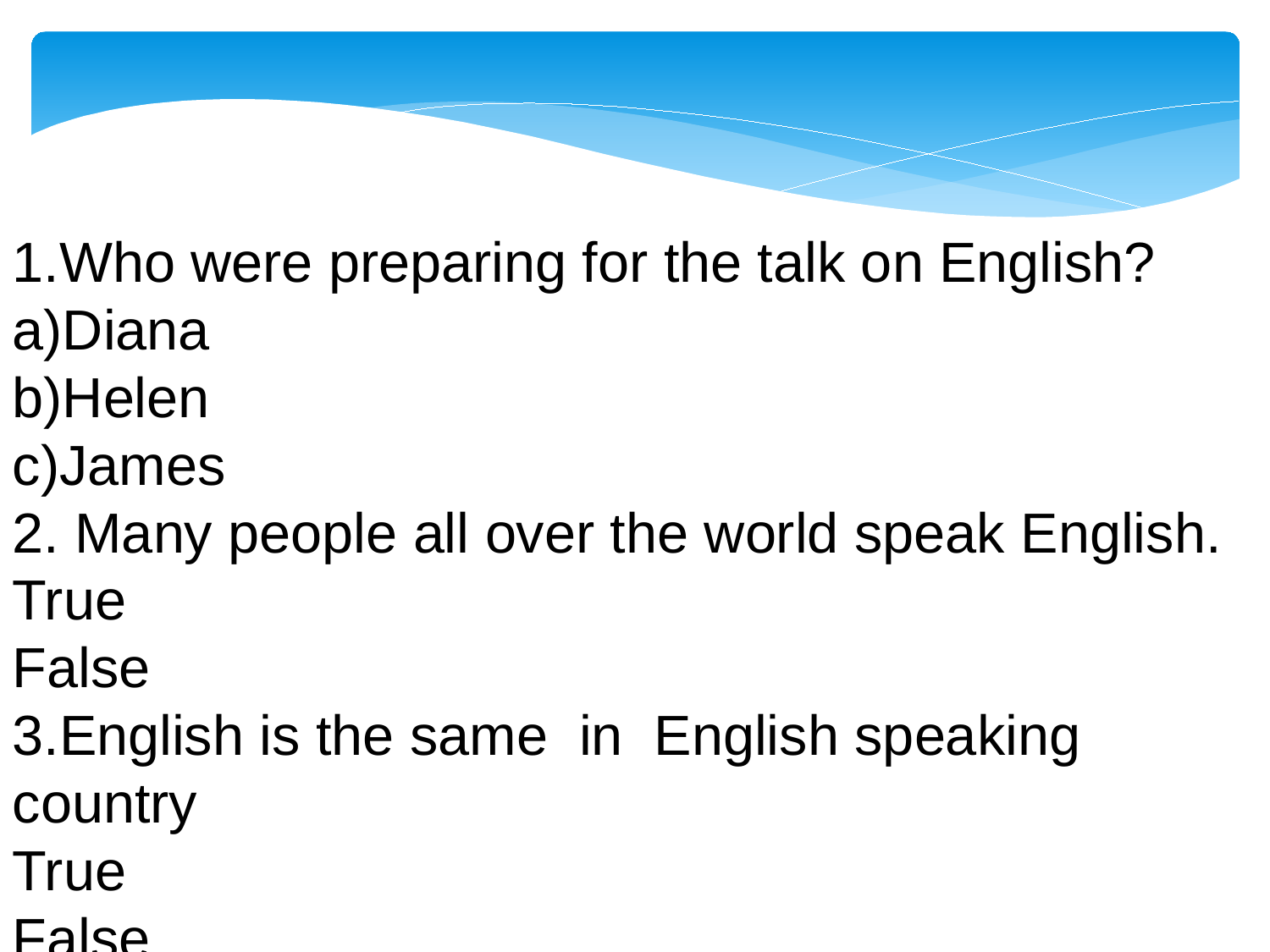

1.Who were preparing for the talk on English?
a)Diana
b)Helen
c)James
2. Many people all over the world speak English.
True
False
3.English is the same  in  English speaking country
True
False